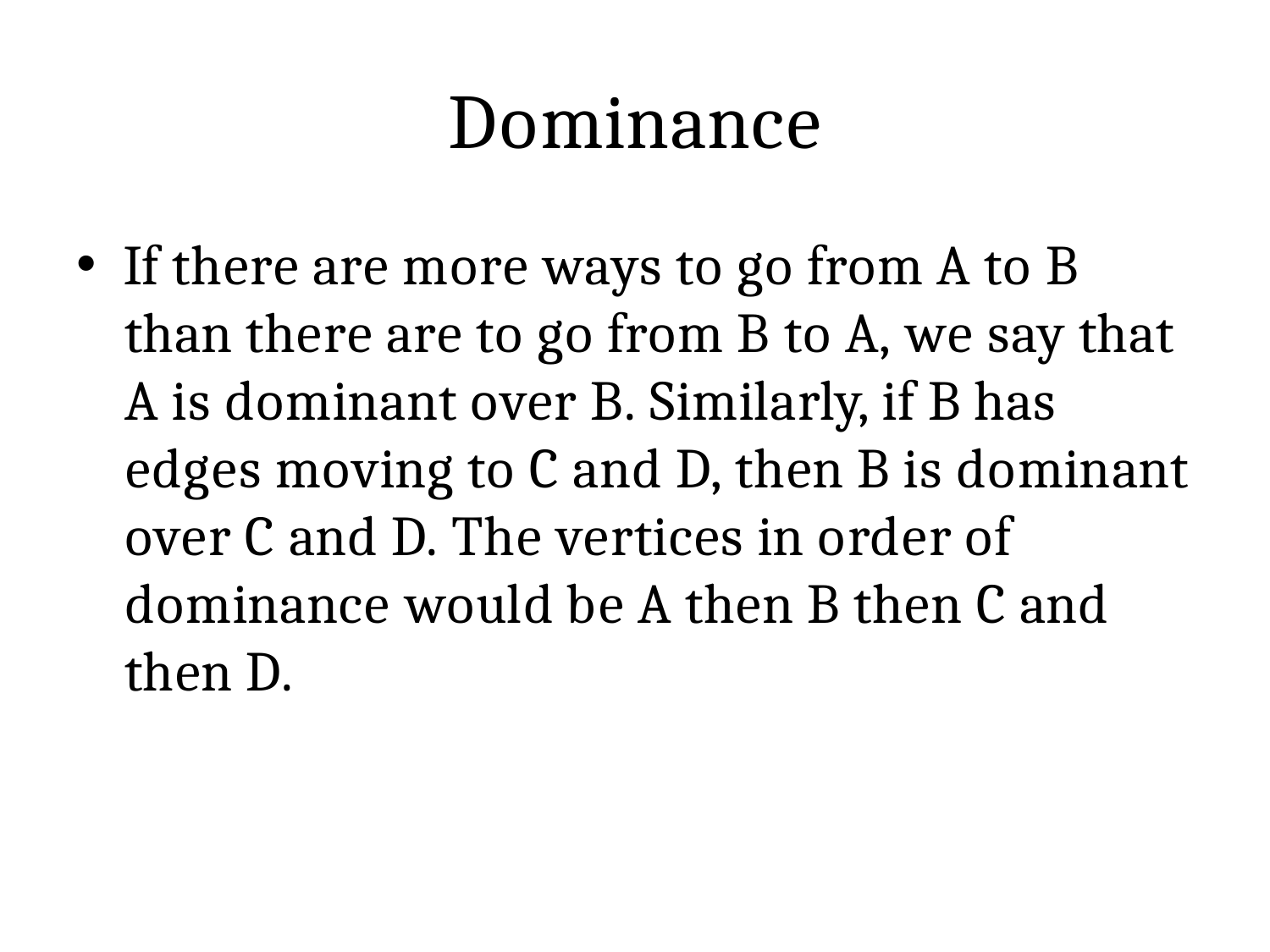

# Dominance
If there are more ways to go from A to B than there are to go from B to A, we say that A is dominant over B. Similarly, if B has edges moving to C and D, then B is dominant over C and D. The vertices in order of dominance would be A then B then C and then D.